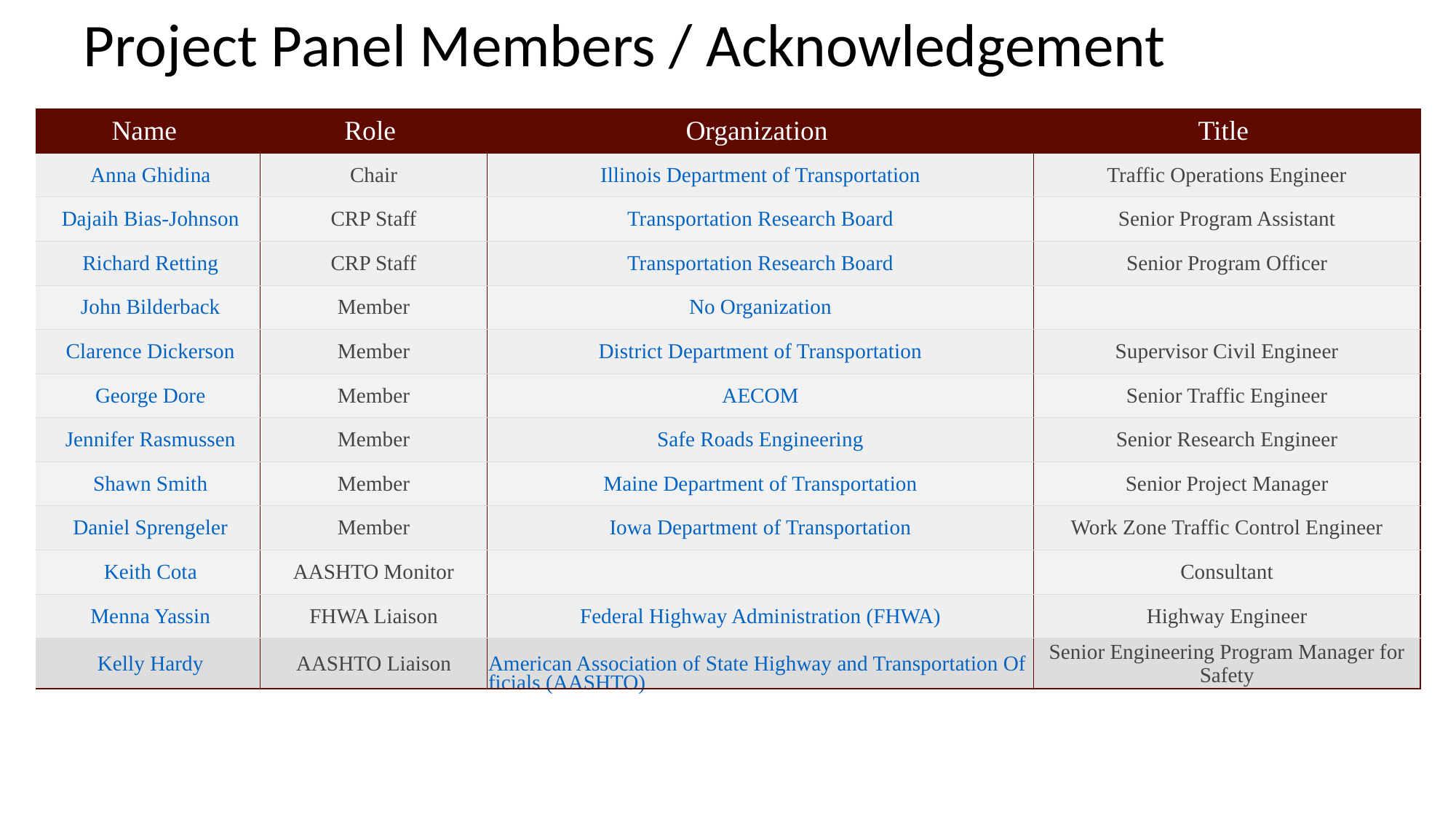

# Project Panel Members / Acknowledgement
| Name | Role | Organization | Title |
| --- | --- | --- | --- |
| Anna Ghidina | Chair | Illinois Department of Transportation | Traffic Operations Engineer |
| Dajaih Bias-Johnson | CRP Staff | Transportation Research Board | Senior Program Assistant |
| Richard Retting | CRP Staff | Transportation Research Board | Senior Program Officer |
| John Bilderback | Member | No Organization |  |
| Clarence Dickerson | Member | District Department of Transportation | Supervisor Civil Engineer |
| George Dore | Member | AECOM | Senior Traffic Engineer |
| Jennifer Rasmussen | Member | Safe Roads Engineering | Senior Research Engineer |
| Shawn Smith | Member | Maine Department of Transportation | Senior Project Manager |
| Daniel Sprengeler | Member | Iowa Department of Transportation | Work Zone Traffic Control Engineer |
| Keith Cota | AASHTO Monitor |  | Consultant |
| Menna Yassin | FHWA Liaison | Federal Highway Administration (FHWA) | Highway Engineer |
| Kelly Hardy | AASHTO Liaison | American Association of State Highway and Transportation Officials (AASHTO) | Senior Engineering Program Manager for Safety |
76